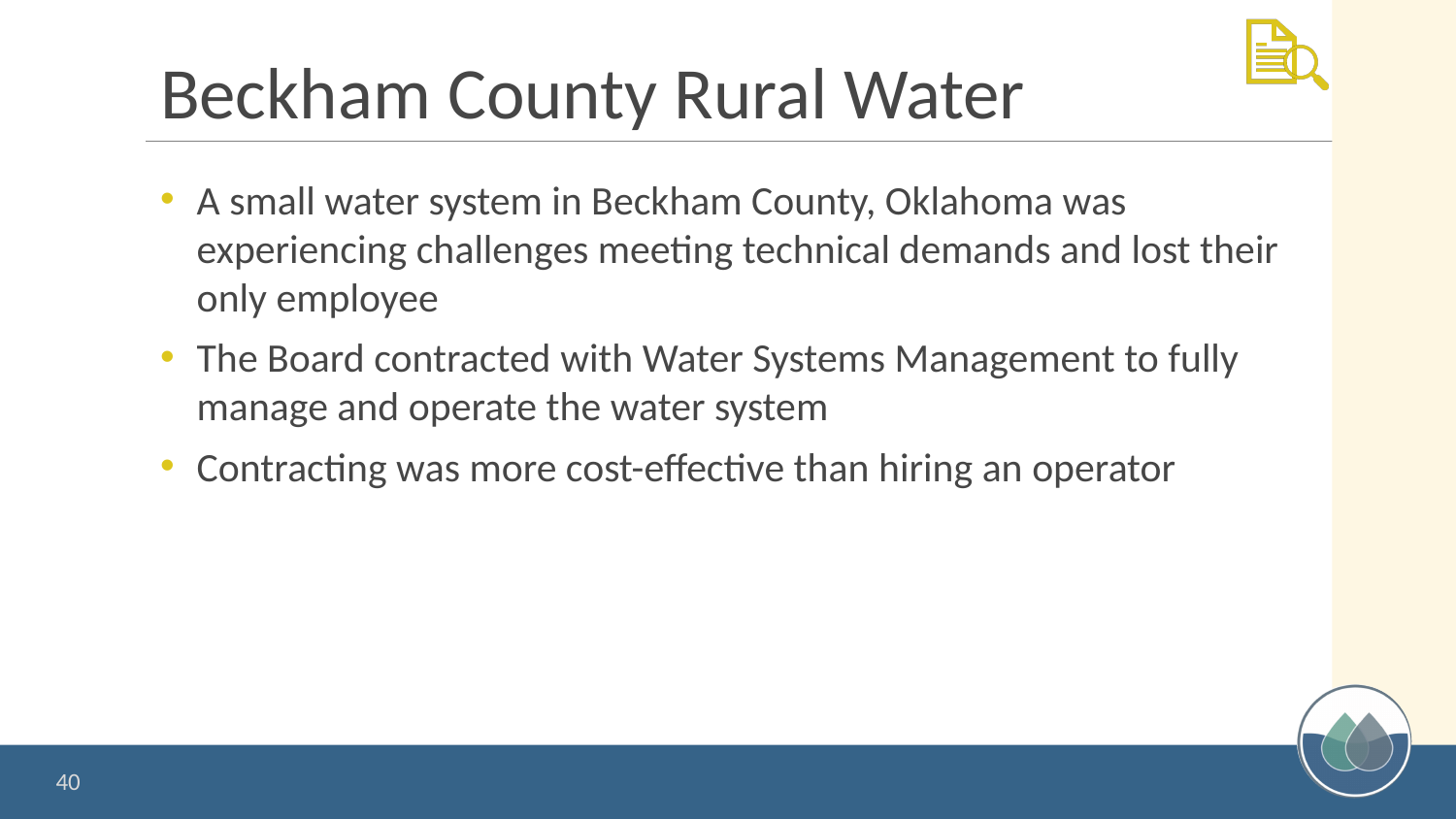

# Beckham County Rural Water
A small water system in Beckham County, Oklahoma was experiencing challenges meeting technical demands and lost their only employee
The Board contracted with Water Systems Management to fully manage and operate the water system
Contracting was more cost-effective than hiring an operator

40